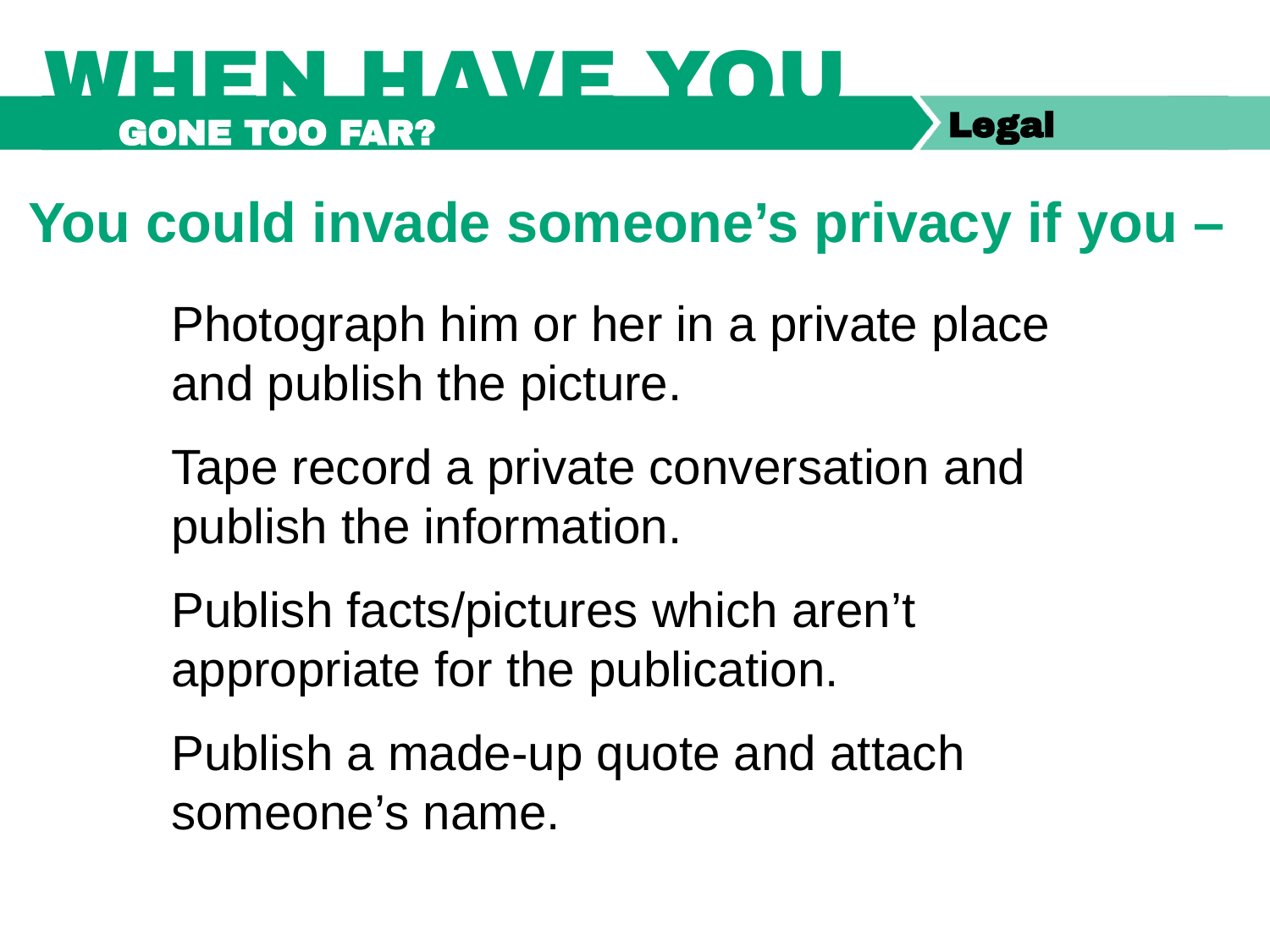

WHEN HAVE YOU
GONE TOO FAR?
You could invade someone’s privacy if you –
Photograph him or her in a private place and publish the picture.
Tape record a private conversation and publish the information.
Publish facts/pictures which aren’t appropriate for the publication.
Publish a made-up quote and attach someone’s name.